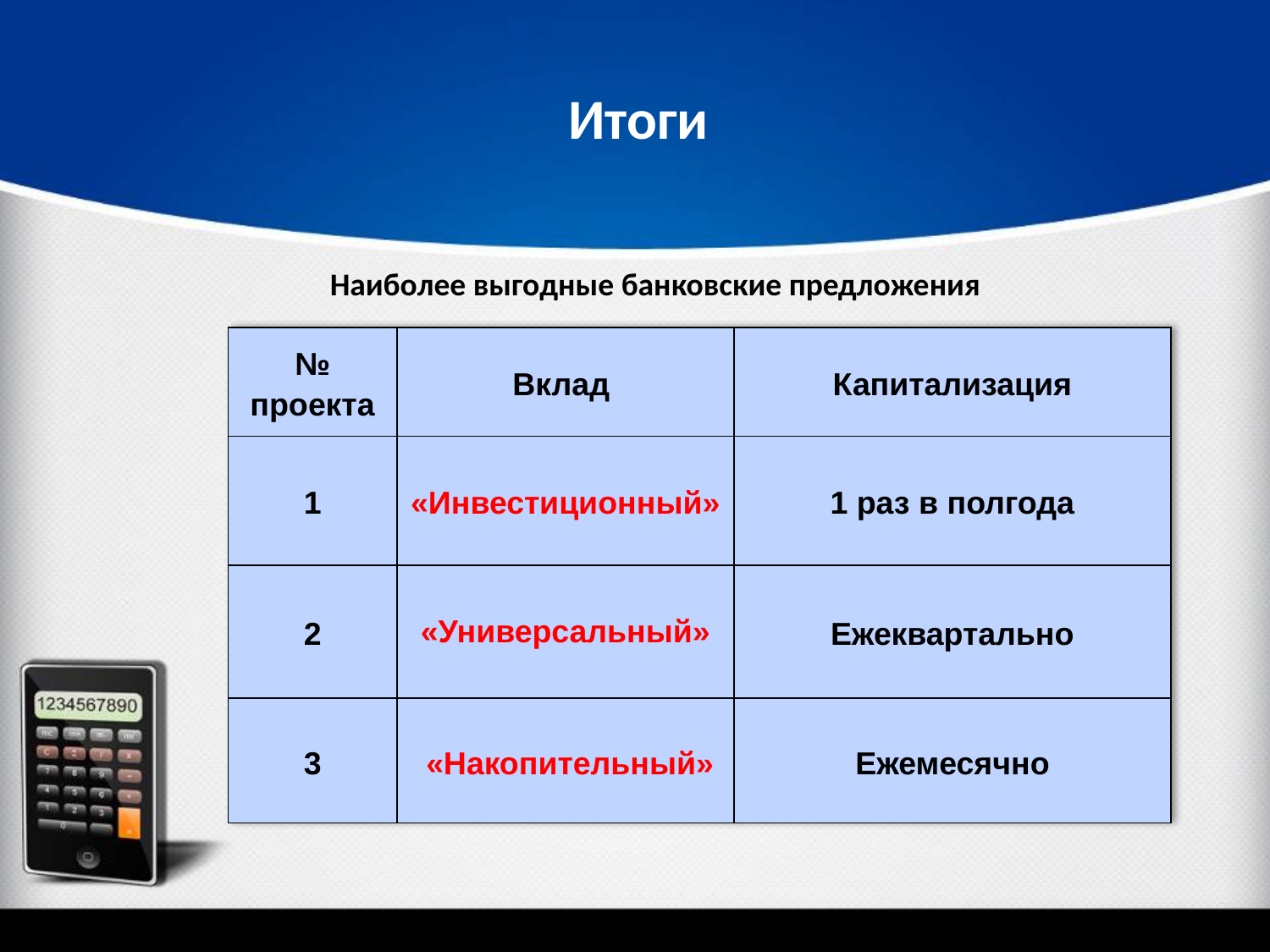

Итоги
Наиболее выгодные банковские предложения
| № проекта | Вклад | Капитализация |
| --- | --- | --- |
| 1 | «Инвестиционный» | 1 раз в полгода |
| 2 | «Универсальный» | Ежеквартально |
| 3 | «Накопительный» | Ежемесячно |